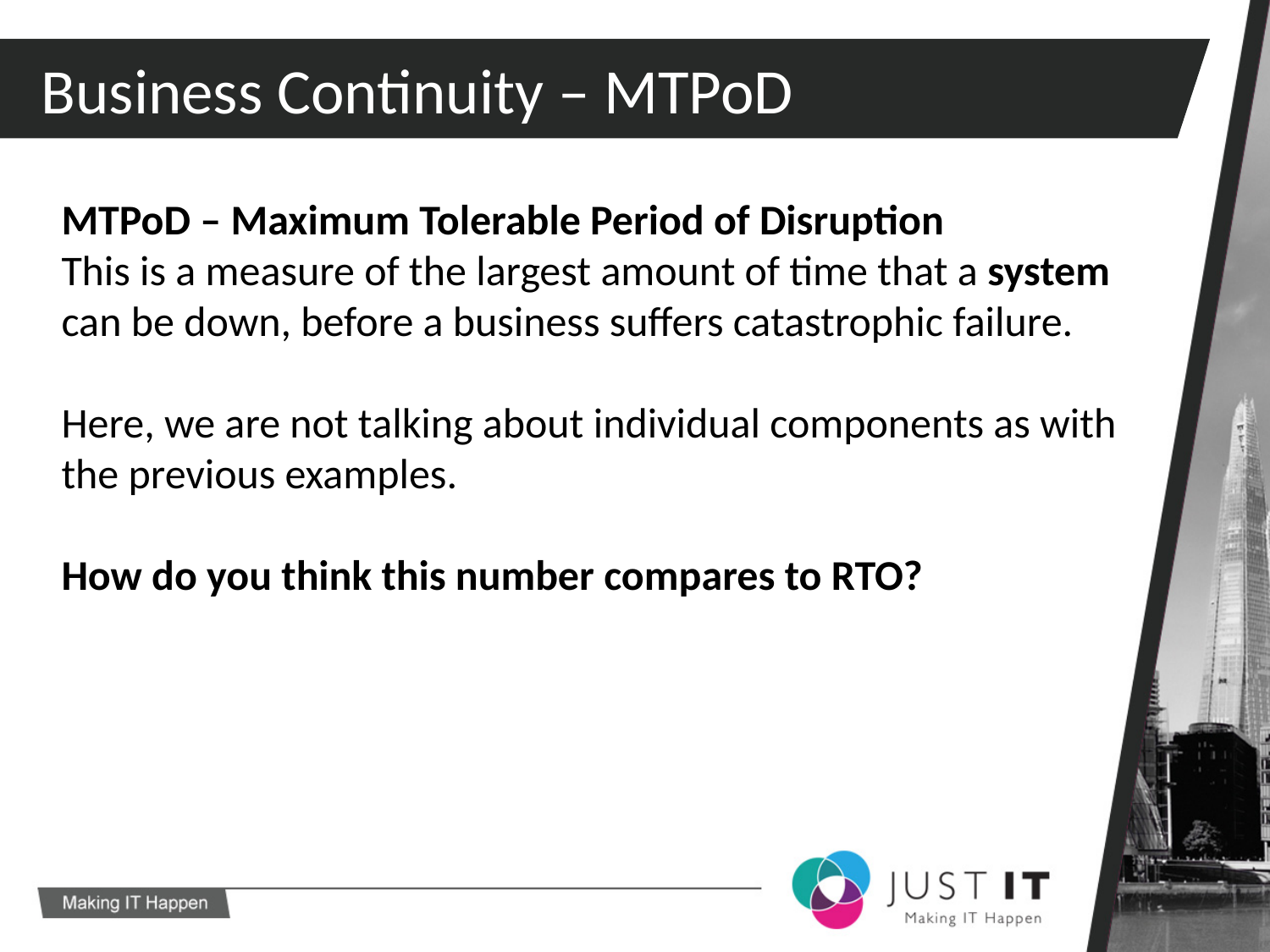

Business Continuity – MTPoD
MTPoD – Maximum Tolerable Period of Disruption
This is a measure of the largest amount of time that a system can be down, before a business suffers catastrophic failure.

Here, we are not talking about individual components as with the previous examples.

How do you think this number compares to RTO?